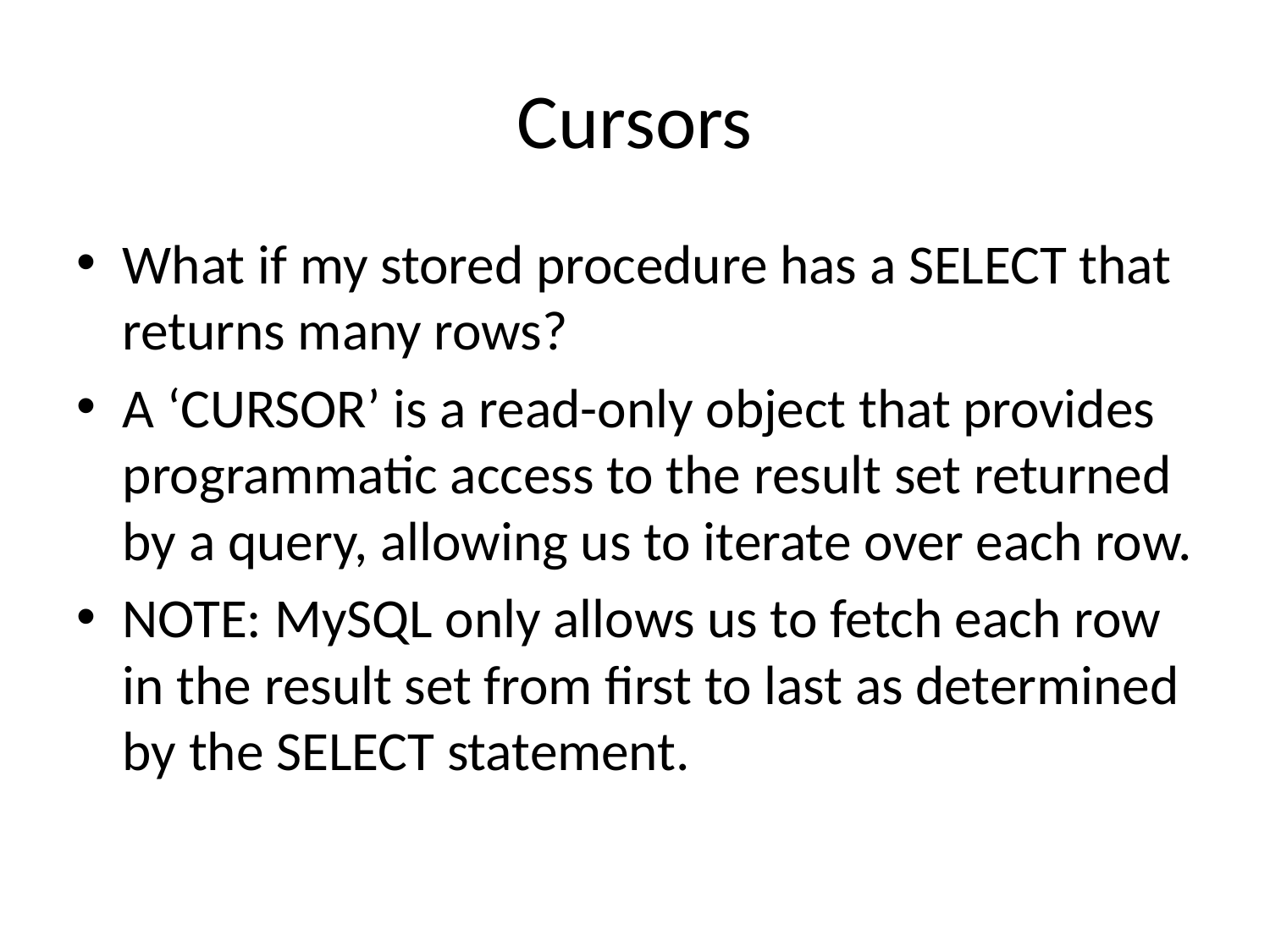

# Cursors
What if my stored procedure has a SELECT that returns many rows?
A ‘CURSOR’ is a read-only object that provides programmatic access to the result set returned by a query, allowing us to iterate over each row.
NOTE: MySQL only allows us to fetch each row in the result set from first to last as determined by the SELECT statement.